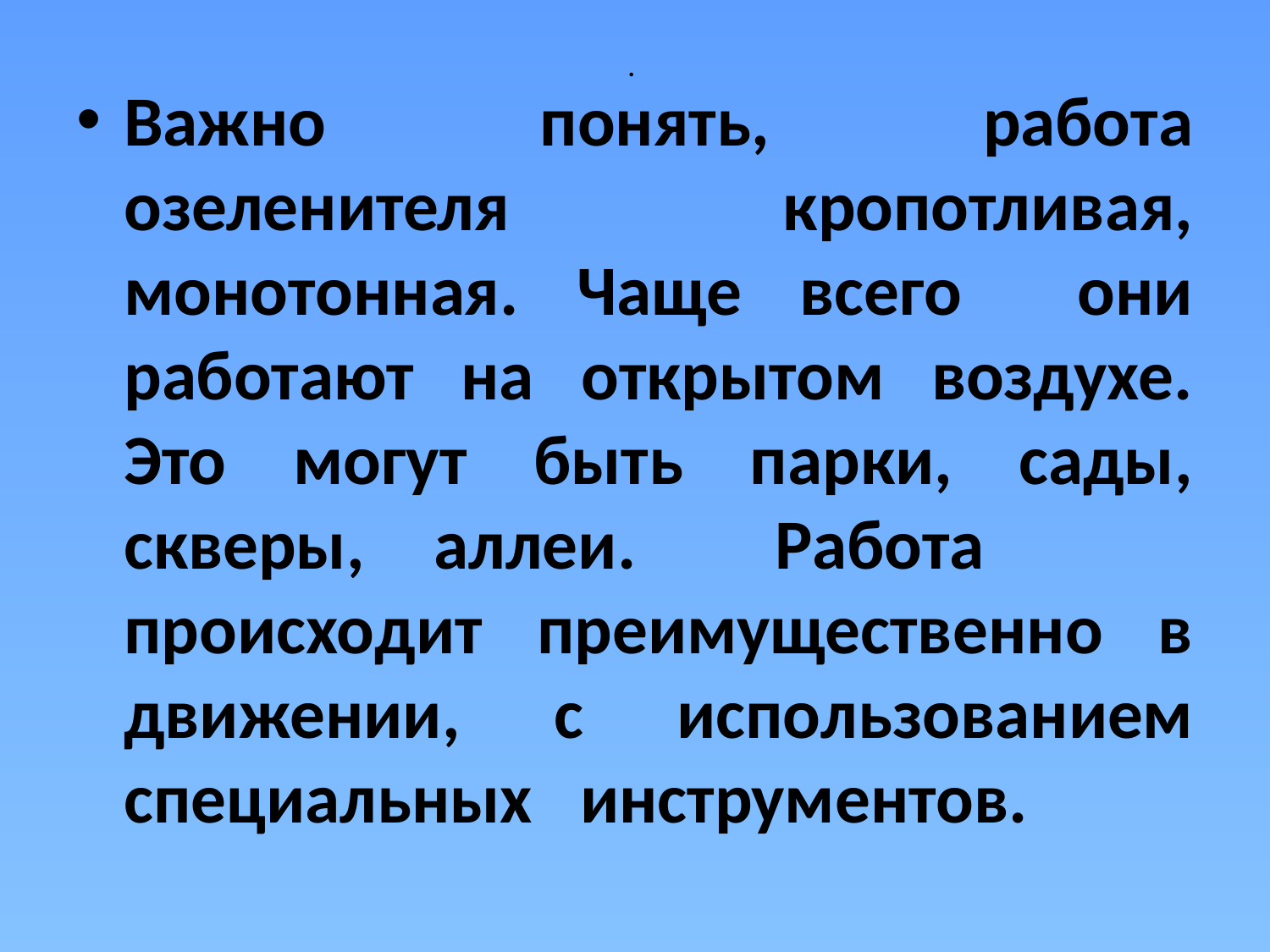

# .
Важно понять, работа озеленителя кропотливая, монотонная. Чаще всего  они работают на открытом воздухе. Это могут быть парки, сады, скверы, аллеи.  Работа    происходит преимущественно в движении, с использованием специальных   инструментов.